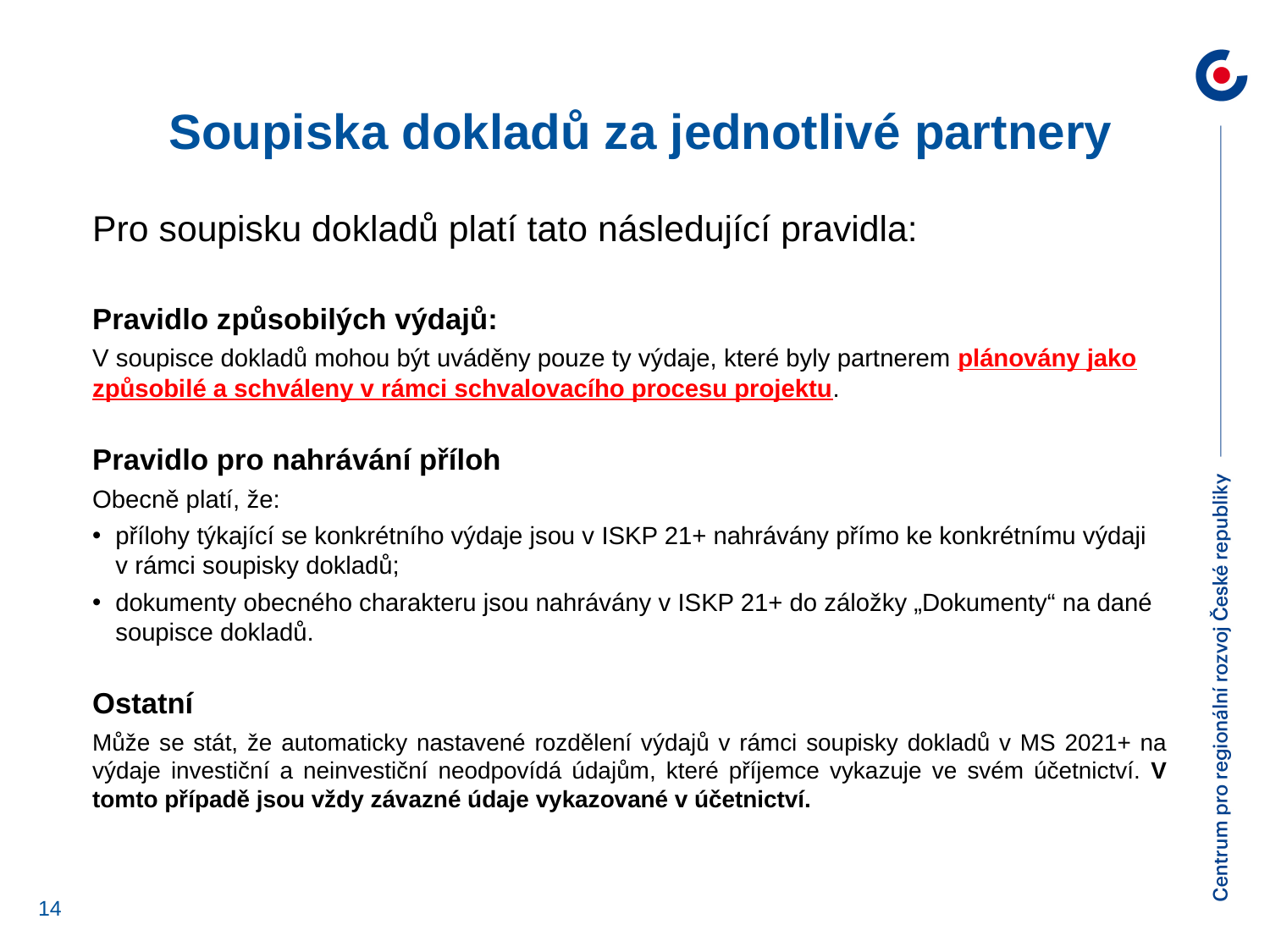

Soupiska dokladů za jednotlivé partnery
Pro soupisku dokladů platí tato následující pravidla:

Pravidlo způsobilých výdajů:
V soupisce dokladů mohou být uváděny pouze ty výdaje, které byly partnerem plánovány jako způsobilé a schváleny v rámci schvalovacího procesu projektu.

Pravidlo pro nahrávání příloh
Obecně platí, že:
přílohy týkající se konkrétního výdaje jsou v ISKP 21+ nahrávány přímo ke konkrétnímu výdaji v rámci soupisky dokladů;
dokumenty obecného charakteru jsou nahrávány v ISKP 21+ do záložky „Dokumenty“ na dané soupisce dokladů.

Ostatní
Může se stát, že automaticky nastavené rozdělení výdajů v rámci soupisky dokladů v MS 2021+ na výdaje investiční a neinvestiční neodpovídá údajům, které příjemce vykazuje ve svém účetnictví. V tomto případě jsou vždy závazné údaje vykazované v účetnictví.

14